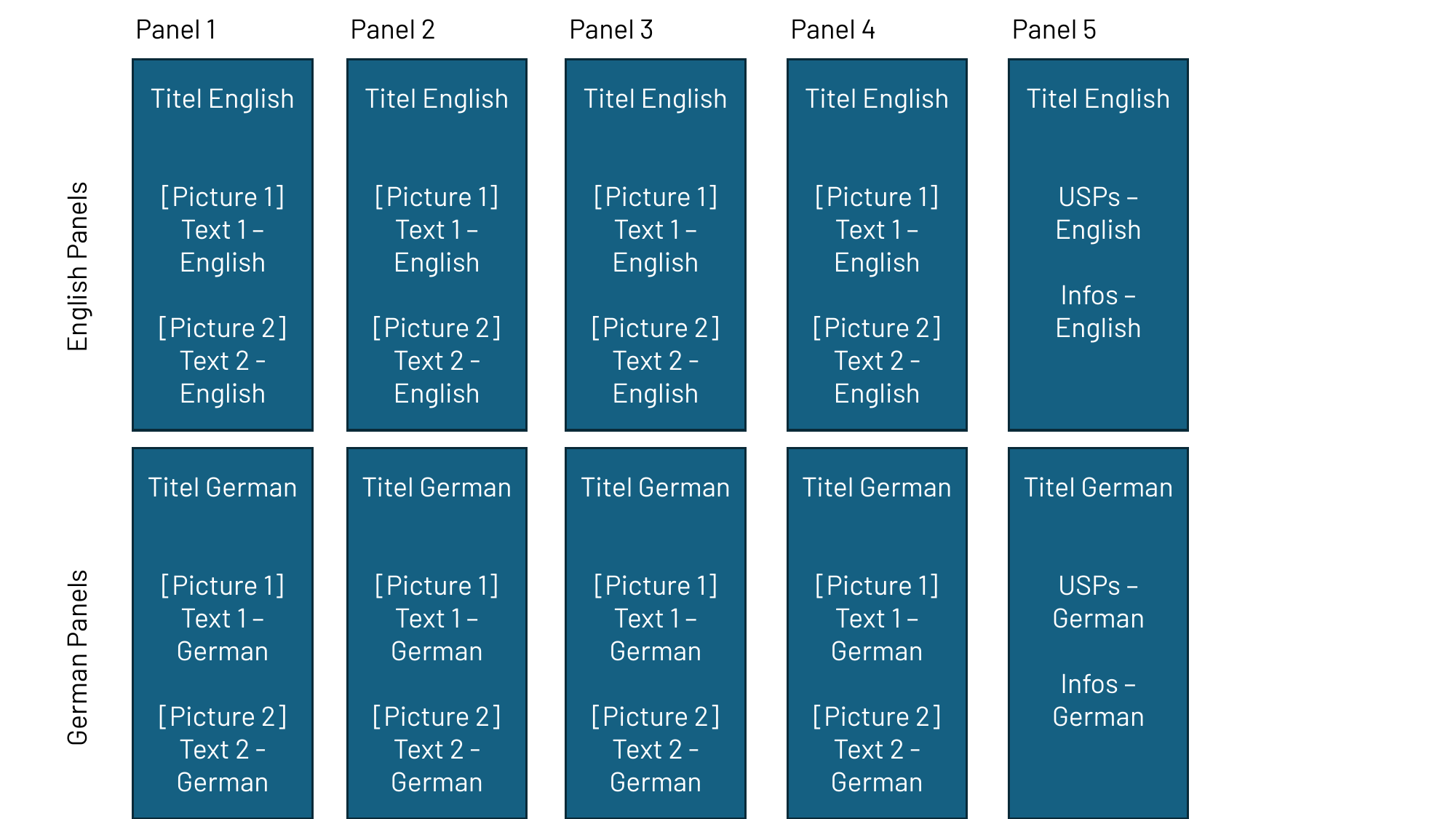

Panel 1
Panel 2
Panel 3
Panel 4
Panel 5
Titel English
[Picture 1]
Text 1 – English
[Picture 2]
Text 2 - English
Titel English
[Picture 1]
Text 1 – English
[Picture 2]
Text 2 - English
Titel English
[Picture 1]
Text 1 – English
[Picture 2]
Text 2 - English
Titel English
[Picture 1]
Text 1 – English
[Picture 2]
Text 2 - English
Titel English
USPs – English
Infos – English

English Panels
Titel German
[Picture 1]
Text 1 – German
[Picture 2]
Text 2 - German
Titel German
[Picture 1]
Text 1 – German
[Picture 2]
Text 2 - German
Titel German
[Picture 1]
Text 1 – German
[Picture 2]
Text 2 - German
Titel German
[Picture 1]
Text 1 – German
[Picture 2]
Text 2 - German
Titel German
USPs – German
Infos – German

German Panels